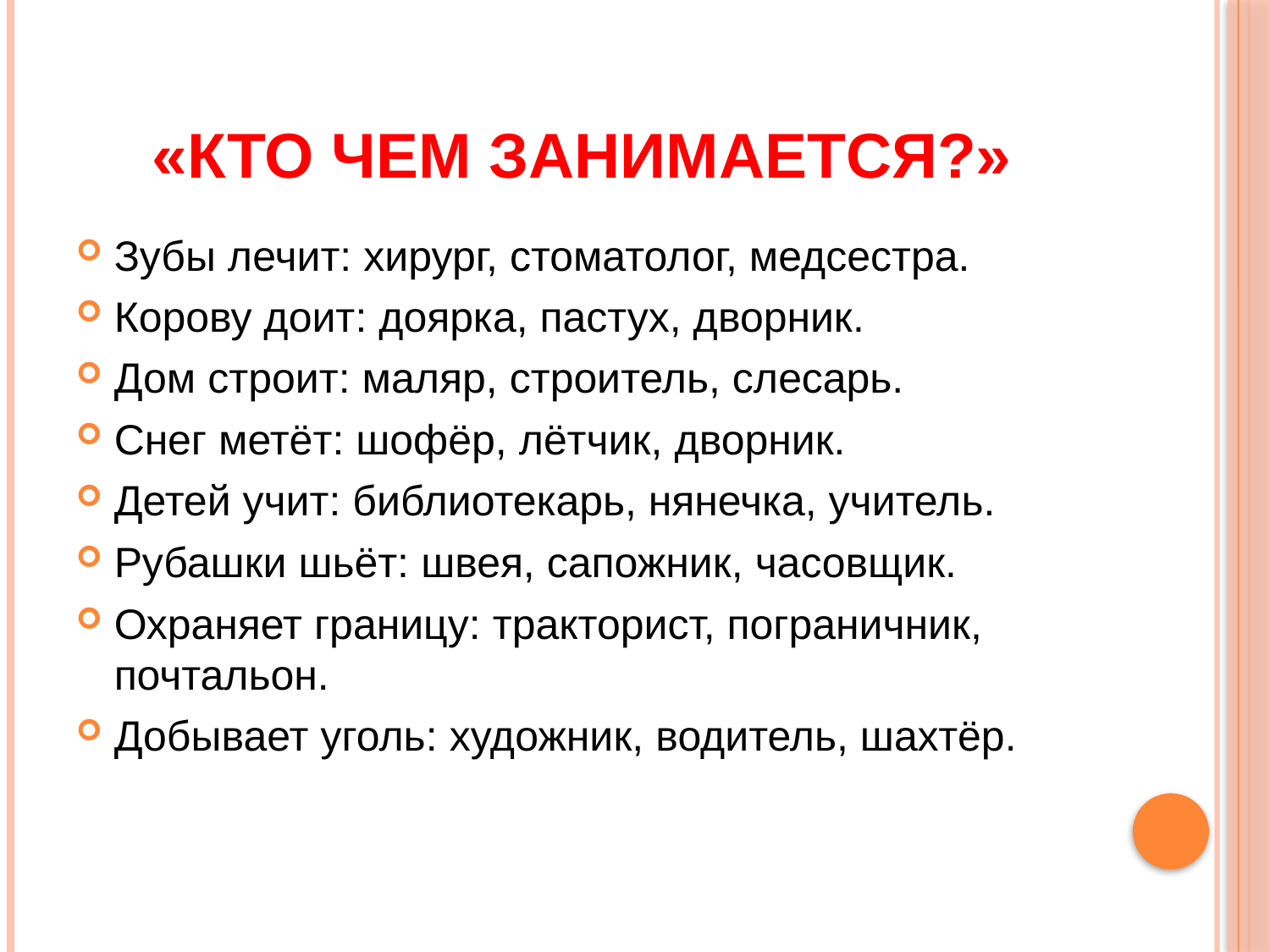

# «Кто чем занимается?»
Зубы лечит: хирург, стоматолог, медсестра.
Корову доит: доярка, пастух, дворник.
Дом строит: маляр, строитель, слесарь.
Снег метёт: шофёр, лётчик, дворник.
Детей учит: библиотекарь, нянечка, учитель.
Рубашки шьёт: швея, сапожник, часовщик.
Охраняет границу: тракторист, пограничник, почтальон.
Добывает уголь: художник, водитель, шахтёр.